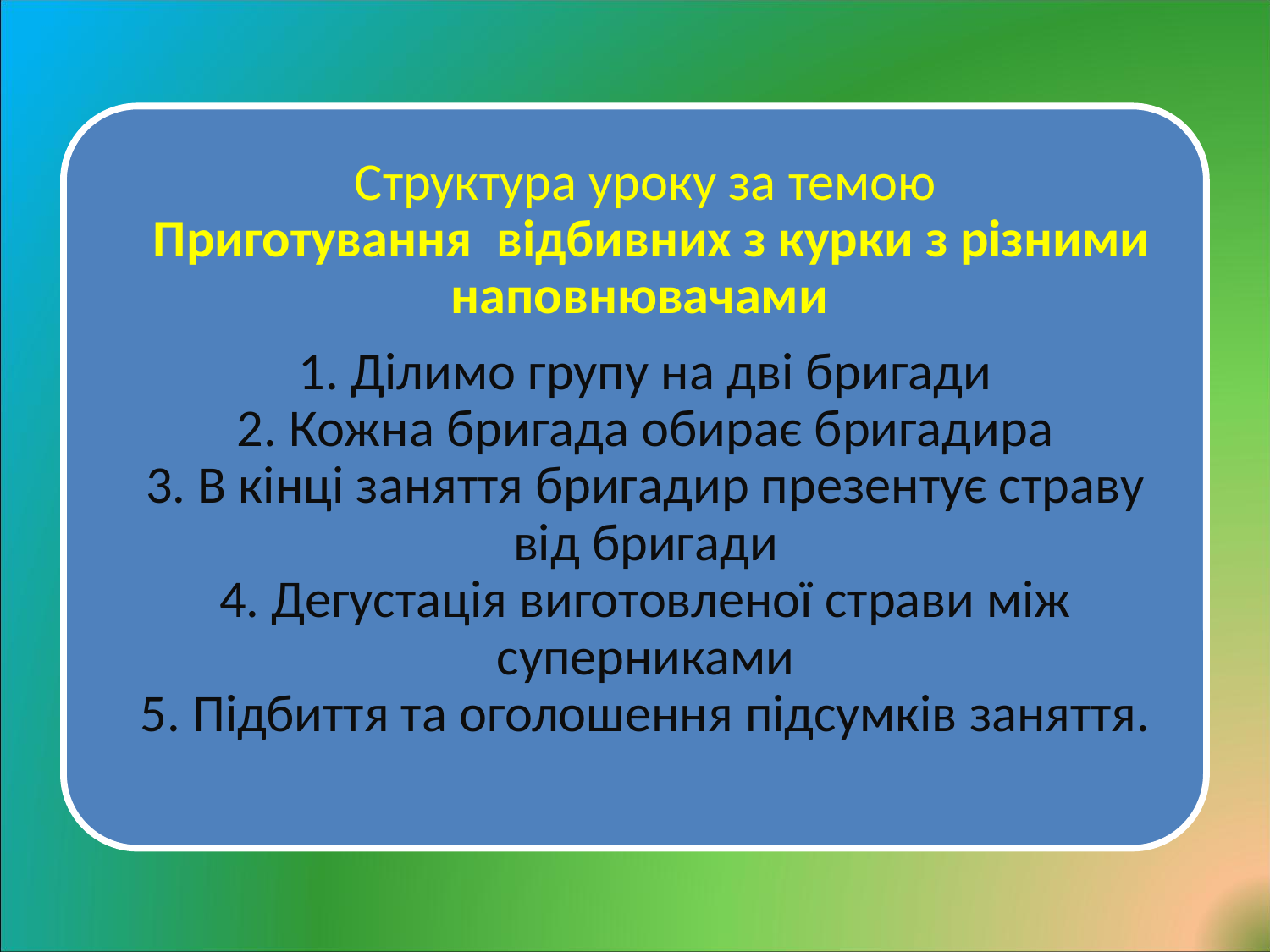

Структура уроку за темою
 Приготування  відбивних з курки з різними наповнювачами
1. Ділимо групу на дві бригади
2. Кожна бригада обирає бригадира
3. В кінці заняття бригадир презентує страву від бригади
4. Дегустація виготовленої страви між суперниками
5. Підбиття та оголошення підсумків заняття.